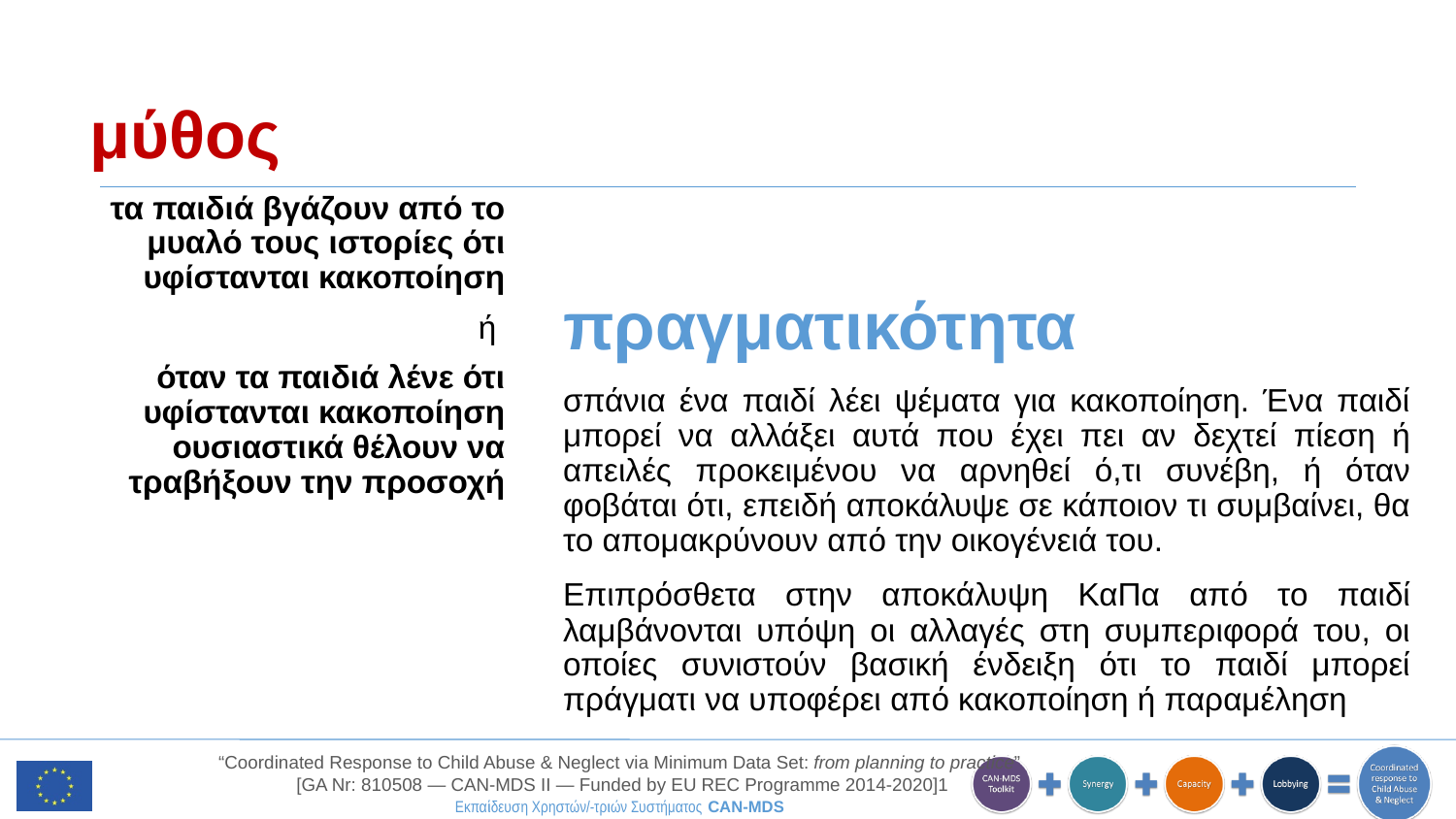

μύθος
τα παιδιά βγάζουν από το μυαλό τους ιστορίες ότι υφίστανται κακοποίηση
ή
όταν τα παιδιά λένε ότι υφίστανται κακοποίηση ουσιαστικά θέλουν να τραβήξουν την προσοχή

πραγματικότητα
σπάνια ένα παιδί λέει ψέματα για κακοποίηση. Ένα παιδί μπορεί να αλλάξει αυτά που έχει πει αν δεχτεί πίεση ή απειλές προκειμένου να αρνηθεί ό,τι συνέβη, ή όταν φοβάται ότι, επειδή αποκάλυψε σε κάποιον τι συμβαίνει, θα το απομακρύνουν από την οικογένειά του.
Επιπρόσθετα στην αποκάλυψη ΚαΠα από το παιδί λαμβάνονται υπόψη οι αλλαγές στη συμπεριφορά του, οι οποίες συνιστούν βασική ένδειξη ότι το παιδί μπορεί πράγματι να υποφέρει από κακοποίηση ή παραμέληση